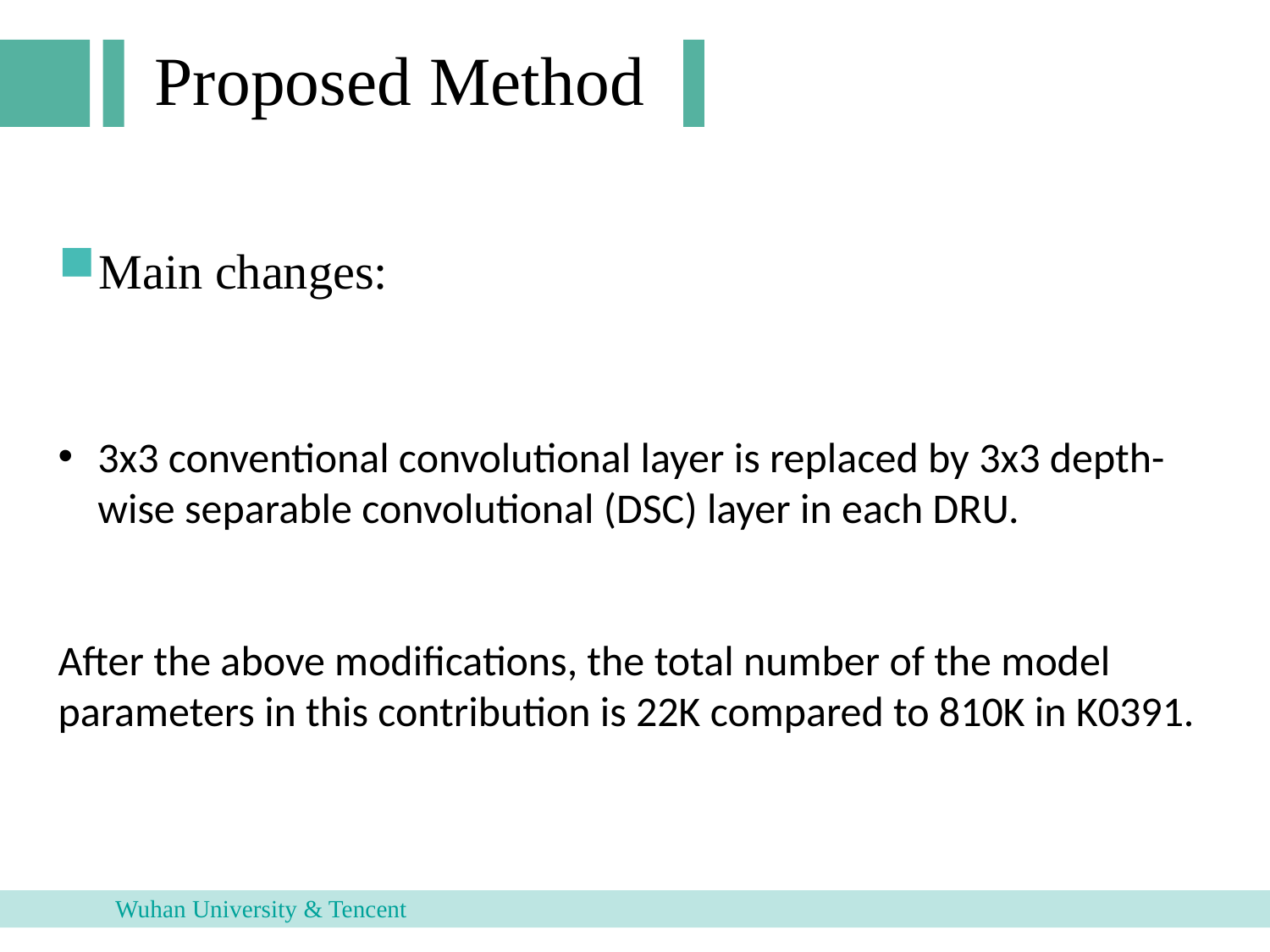

Proposed Method
Main changes:

3x3 conventional convolutional layer is replaced by 3x3 depth-wise separable convolutional (DSC) layer in each DRU.

After the above modifications, the total number of the model parameters in this contribution is 22K compared to 810K in K0391.